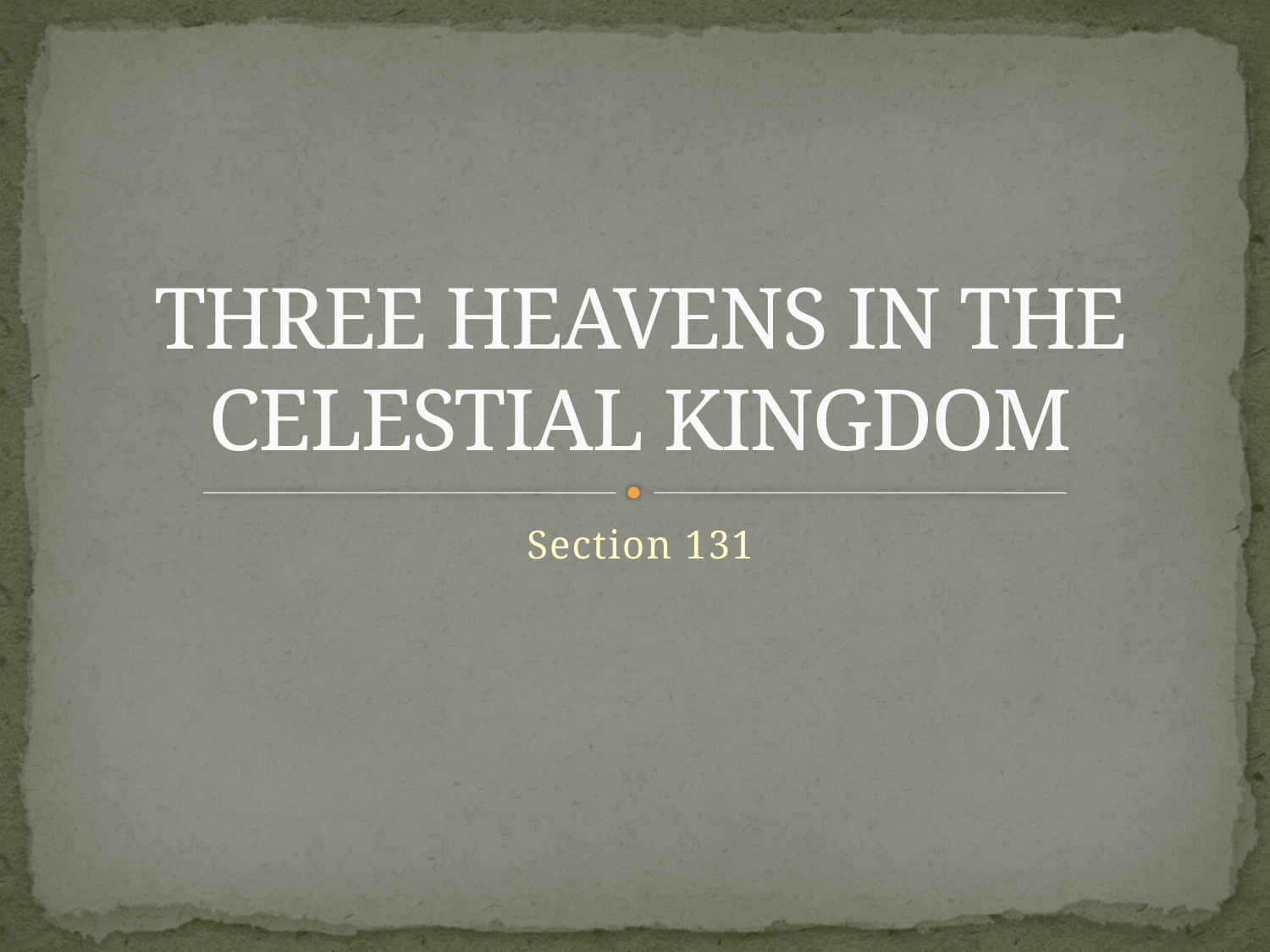

# THREE HEAVENS IN THE CELESTIAL KINGDOM
Section 131